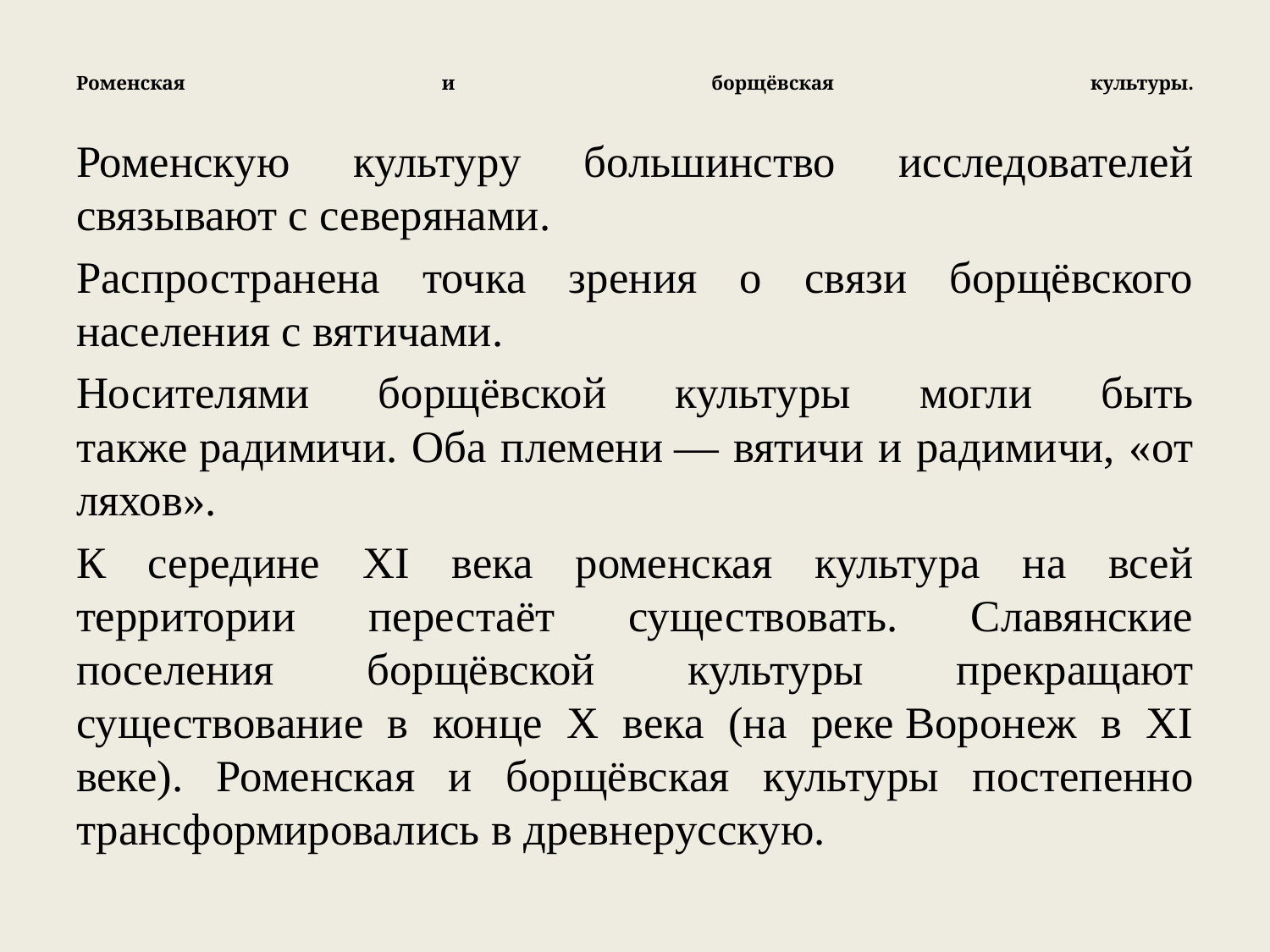

# Роменская и борщёвская культуры.
Роменскую культуру большинство исследователей связывают с северянами.
Распространена точка зрения о связи борщёвского населения с вятичами.
Носителями борщёвской культуры могли быть также радимичи. Оба племени — вятичи и радимичи, «от ляхов».
К середине XI века роменская культура на всей территории перестаёт существовать. Славянские поселения борщёвской культуры прекращают существование в конце X века (на реке Воронеж в XI веке). Роменская и борщёвская культуры постепенно трансформировались в древнерусскую.